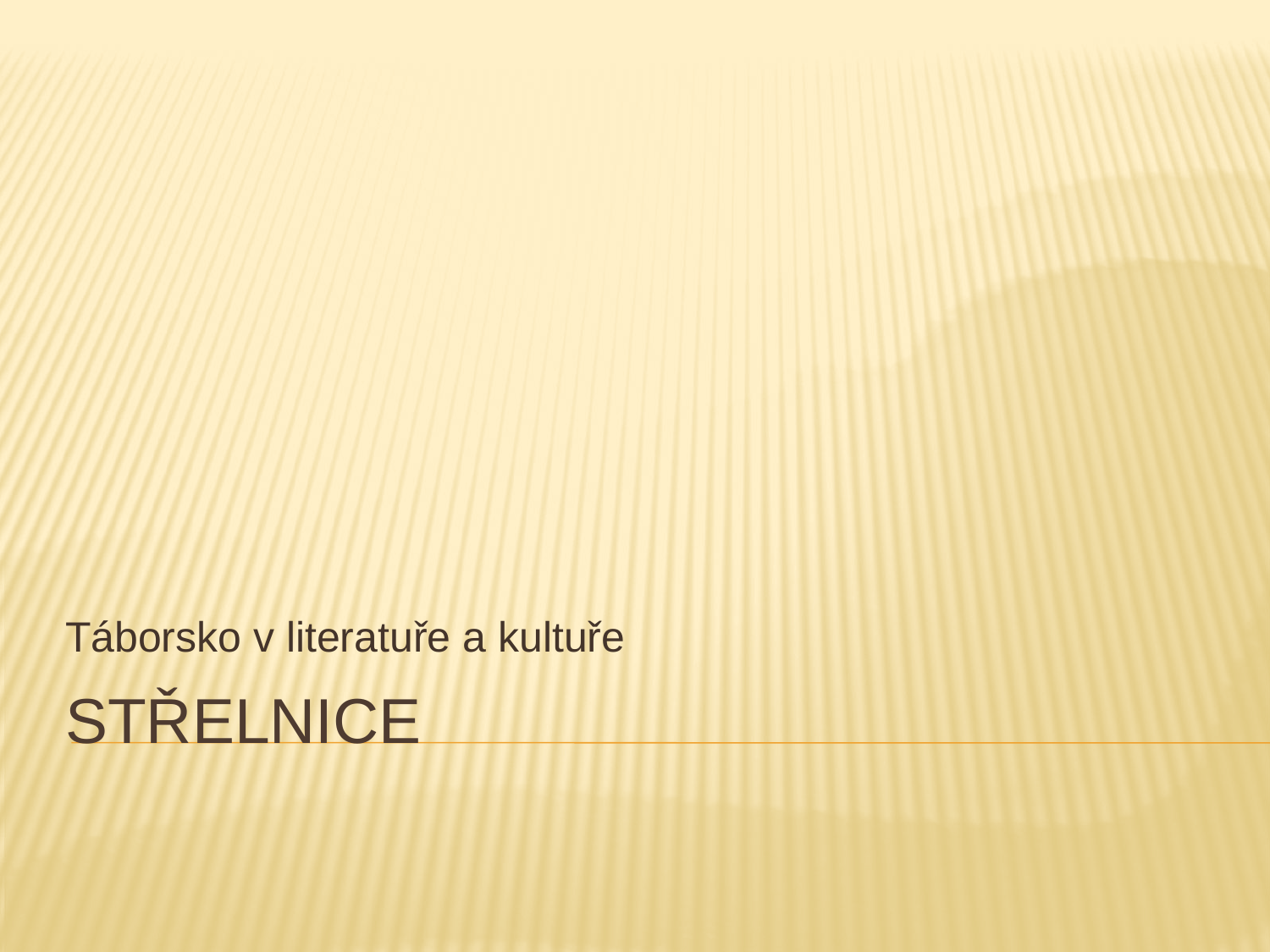

Táborsko v literatuře a kultuře
# Střelnice